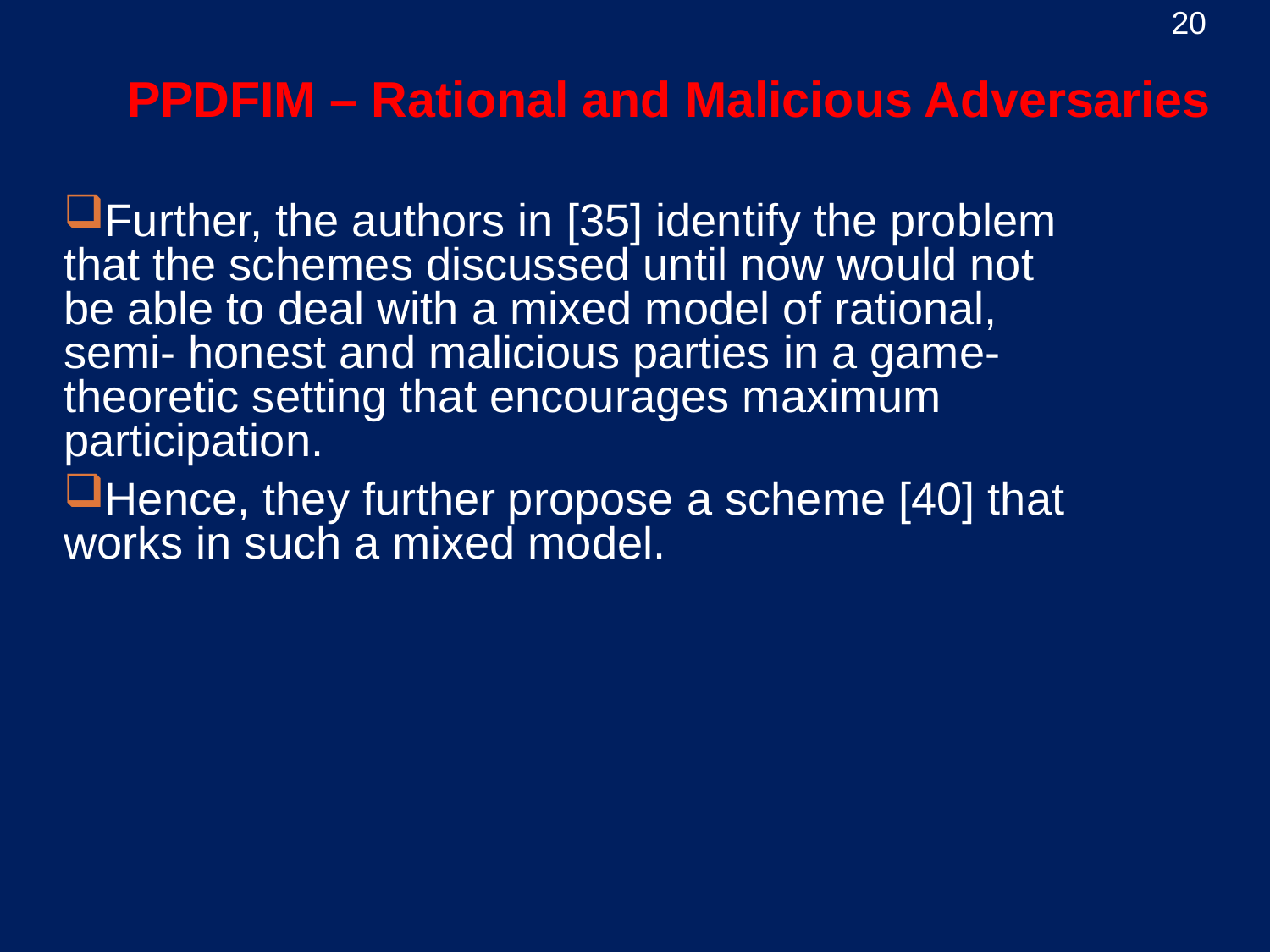

20
PPDFIM – Rational and Malicious Adversaries
Further, the authors in [35] identify the problem that the schemes discussed until now would not be able to deal with a mixed model of rational, semi- honest and malicious parties in a game-theoretic setting that encourages maximum participation.
Hence, they further propose a scheme [40] that works in such a mixed model.